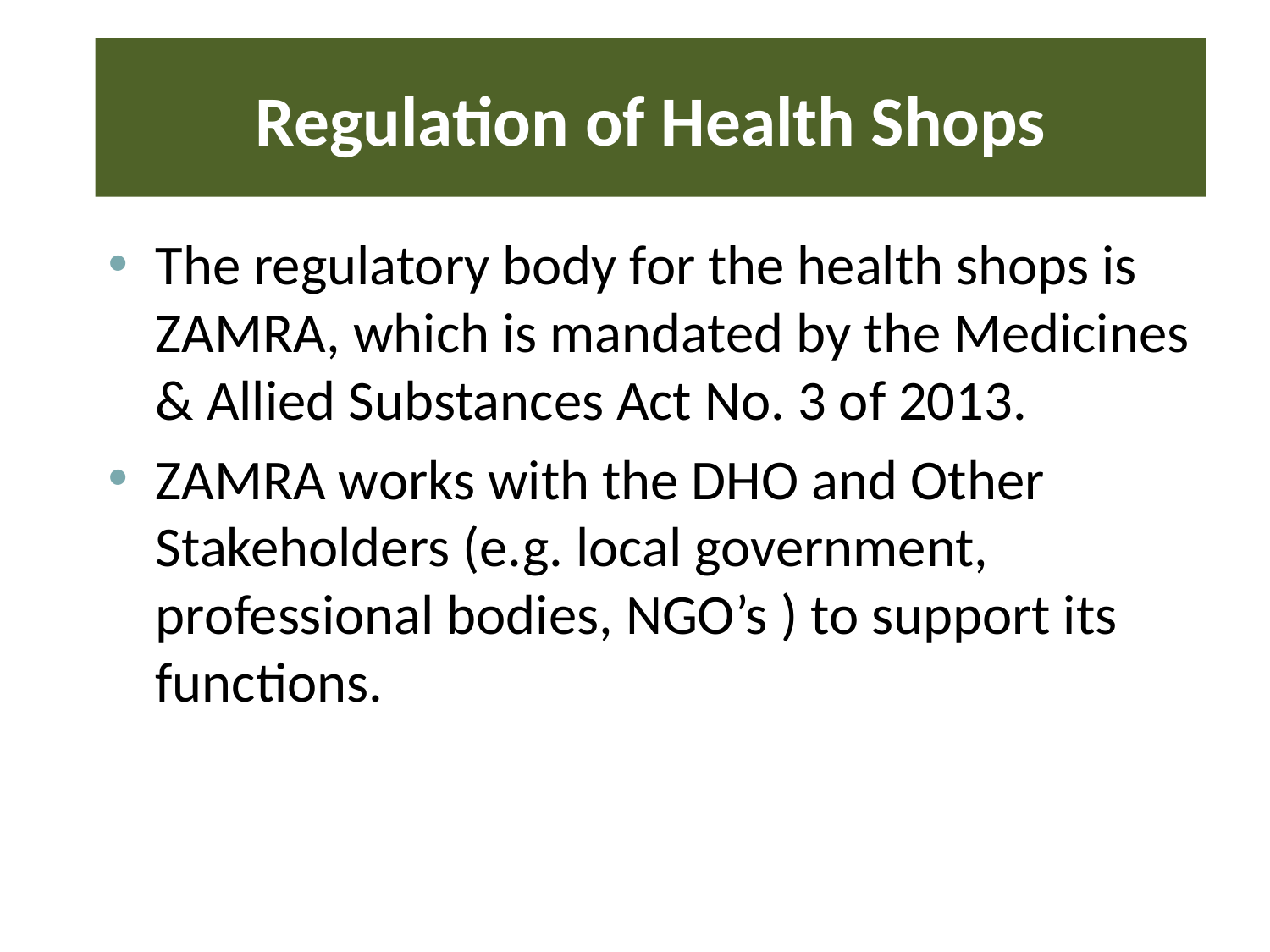

# Regulation of Health Shops
The regulatory body for the health shops is ZAMRA, which is mandated by the Medicines & Allied Substances Act No. 3 of 2013.
ZAMRA works with the DHO and Other Stakeholders (e.g. local government, professional bodies, NGO’s ) to support its functions.